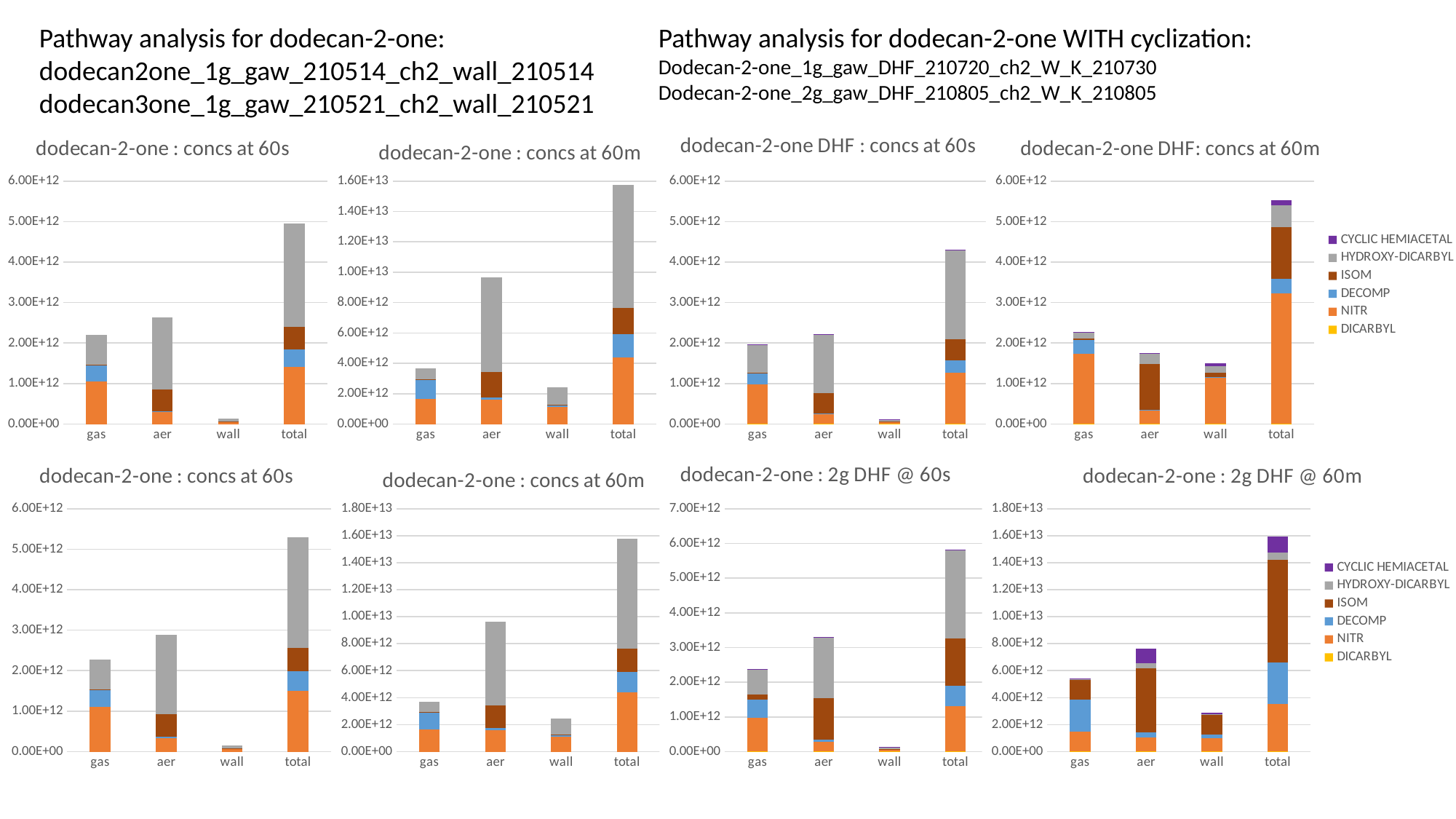

Pathway analysis for dodecan-2-one:
dodecan2one_1g_gaw_210514_ch2_wall_210514
dodecan3one_1g_gaw_210521_ch2_wall_210521
Pathway analysis for dodecan-2-one WITH cyclization:
Dodecan-2-one_1g_gaw_DHF_210720_ch2_W_K_210730
Dodecan-2-one_2g_gaw_DHF_210805_ch2_W_K_210805

### Chart: dodecan-2-one : concs at 60s

| Category | DICARBYL | NITR | DECOMP | ISOM | HYDROXY-DICARBYL |
|---|---|---|---|---|---|
| gas | 0.0 | 1051979700000.0 | 407425883130.33 | 11216725177.1 | 732809690000.0 |
| aer | 0.0 | 293765530000.0 | 26957996463.8008 | 532987122000.0 | 1777077400000.0 |
| wall | 0.0 | 60505366000.0 | 9361957761.921001 | 1112739956.0300002 | 54747798000.0 |
| total | 0.0 | 1406250596000.0 | 443745837356.05176 | 545316587133.13 | 2564634888000.0 |

### Chart: dodecan-2-one : concs at 60m

| Category | DICARBYL | NITR | DECOMP | ISOM | HYDROXY-DICARBYL |
|---|---|---|---|---|---|
| gas | 0.0 | 1671825000000.0 | 1249412440136.5 | 10128249505.5918 | 746161630000.0 |
| aer | 0.0 | 1606772800000.0 | 140433596310.18 | 1680682716000.0 | 6226088600000.0 |
| wall | 0.0 | 1113537000000.0 | 137035271463.76001 | 35420674145.89 | 1156923400000.0 |
| total | 0.0 | 4392134800000.0 | 1526881307910.44 | 1726231639651.4817 | 8129173630000.0 |

### Chart: dodecan-2-one DHF : concs at 60s

| Category | DICARBYL | NITR | DECOMP | ISOM | HYDROXY-DICARBYL | CYCLIC HEMIACETAL |
|---|---|---|---|---|---|---|
| gas | 75133.65000000001 | 975542400000.0 | 286371363270.8965 | 12517460775.386908 | 698597272778.07 | 1953794532.6718872 |
| aer | 1040.9752999999998 | 234495710000.0 | 18751609149.629333 | 508085206748.7229 | 1458335605735.41 | 2073526309.7413175 |
| wall | 3488.8459999999995 | 57005607000.0 | 6732508781.631833 | 1172947124.5106885 | 50827633206.621 | 3092637362.6805916 |
| total | 79663.47129999999 | 1267043717000.0 | 311855481202.15765 | 521775614648.62054 | 2207760511720.101 | 7119958205.093798 |

### Chart: dodecan-2-one DHF: concs at 60m

| Category | DICARBYL | NITR | DECOMP | ISOM | HYDROXY-DICARBYL | CYCLIC HEMIACETAL |
|---|---|---|---|---|---|---|
| gas | 85168.288 | 1734801800000.0 | 338429157056.96924 | 37300463785.14617 | 143121407241.287 | 16594622209.68857 |
| aer | 950.4040999999999 | 340133880000.0 | 4677537518.194385 | 1143671330786.502 | 243586660406.501 | 19501141431.845562 |
| wall | 11253.528999999999 | 1149495000000.0 | 17041585270.819366 | 96984832633.89767 | 157404620297.963 | 85176366619.97426 |
| total | 97372.22110000002 | 3224430680000.0 | 360148279845.98303 | 1277956627205.5464 | 544112687945.751 | 121272130261.50839 |

### Chart: dodecan-2-one : concs at 60s

| Category | DICARBYL | NITR | DECOMP | ISOM | HYDROXY-DICARBYL |
|---|---|---|---|---|---|
| gas | 0.0 | 1098749500000.0 | 435242931136.28 | 11047001877.33 | 737635700000.0 |
| aer | 0.0 | 333250910000.0 | 30028240396.6563 | 570724369400.0 | 1942702800000.0 |
| wall | 0.0 | 70267510000.0 | 10810059015.562 | 1221045247.6100001 | 61700364000.0 |
| total | 0.0 | 1502267920000.0 | 476081230548.4983 | 582992416524.94 | 2742038864000.0 |

### Chart: dodecan-2-one : concs at 60m

| Category | DICARBYL | NITR | DECOMP | ISOM | HYDROXY-DICARBYL |
|---|---|---|---|---|---|
| gas | 0.0 | 1671807700000.0 | 1249412306944.0 | 10127926920.3522 | 746148130000.0 |
| aer | 0.0 | 1606739300000.0 | 140430139865.68 | 1680648326000.0 | 6225924600000.0 |
| wall | 0.0 | 1113612100000.0 | 137046081012.34999 | 35462114840.31 | 1157135300000.0 |
| total | 0.0 | 4392159100000.0 | 1526888527822.0298 | 1726238367760.662 | 8129208030000.0 |

### Chart: dodecan-2-one : 2g DHF @ 60s

| Category | DICARBYL | NITR | DECOMP | ISOM | HYDROXY-DICARBYL | CYCLIC HEMIACETAL |
|---|---|---|---|---|---|---|
| gas | 1.10947 | 965501935100.3867 | 530273524685.6541 | 141196817360.67194 | 749924114460.0 | 2262346118.041218 |
| aer | 0.0416686 | 282607454880.0 | 58146164088.64269 | 1207834975445.382 | 1746492203000.0 | 7772625839.478171 |
| wall | 0.0245077 | 56882952760.498 | 10722284271.698933 | 10279941757.530716 | 55933505763.0 | 3113220027.00032 |
| total | 1.1756463 | 1304992342740.885 | 599141973045.9945 | 1359311734563.5864 | 2552349823223.0 | 13148191984.519693 |

### Chart: dodecan-2-one : 2g DHF @ 60m

| Category | DICARBYL | NITR | DECOMP | ISOM | HYDROXY-DICARBYL | CYCLIC HEMIACETAL |
|---|---|---|---|---|---|---|
| gas | 2048.72 | 1501071881800.002 | 2359739919288.847 | 1442186360355.0215 | 76204389800.0 | 28664629418.517593 |
| aer | 159.194 | 1041118507200.0 | 392593681256.44006 | 4766616031240.94 | 369577150000.0 | 1067681093228.5469 |
| wall | 602.302 | 1001518496658.1101 | 285299988495.7965 | 1414243842788.9028 | 90971572700.0 | 100612506492.89488 |
| total | 2810.216 | 3543708885658.1123 | 3037633589041.0845 | 7623046234384.869 | 536753112500.0 | 1196958229139.9612 |